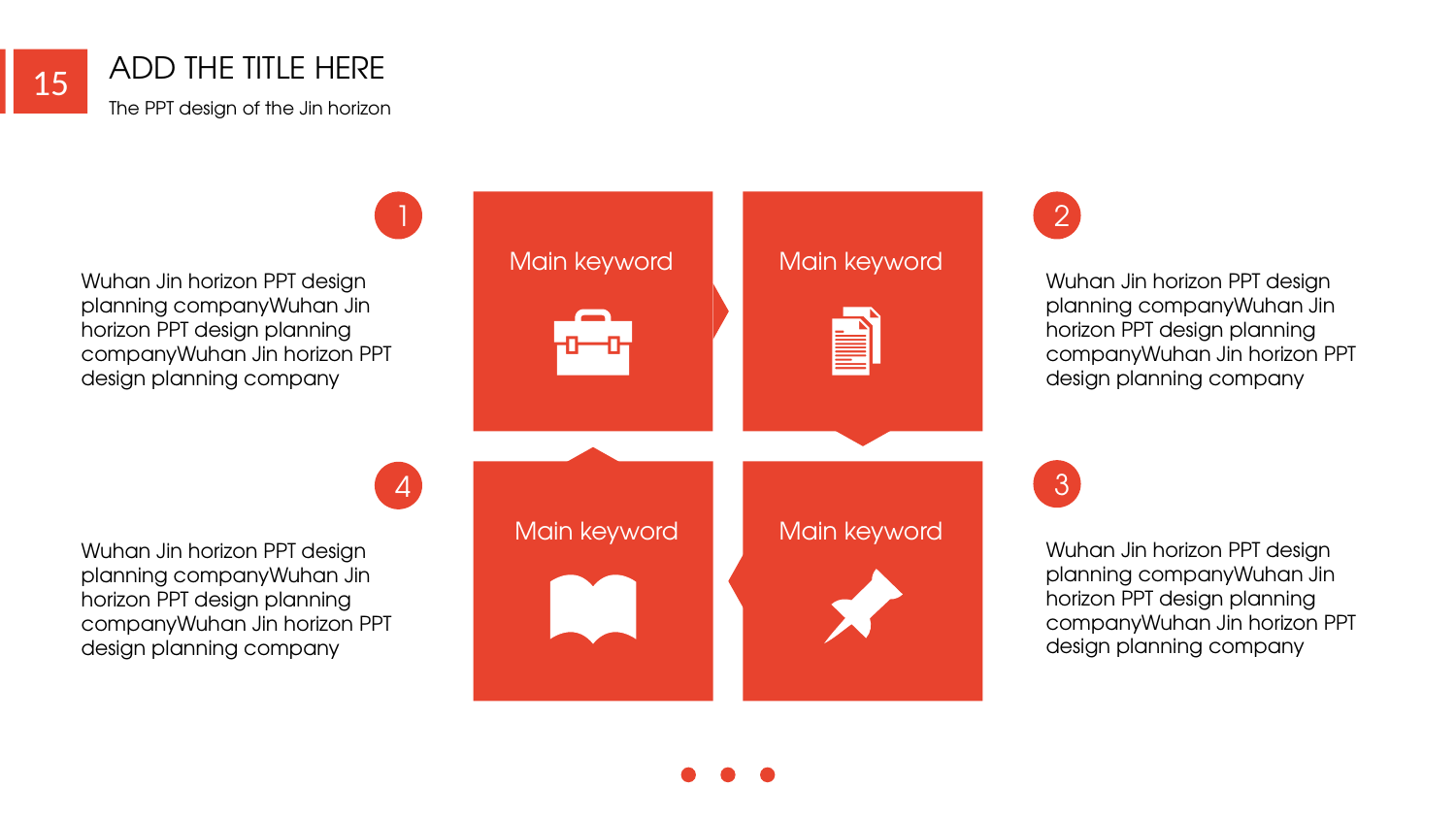

2
Wuhan Jin horizon PPT design planning companyWuhan Jin horizon PPT design planning companyWuhan Jin horizon PPT design planning company
1
Wuhan Jin horizon PPT design planning companyWuhan Jin horizon PPT design planning companyWuhan Jin horizon PPT design planning company
Main keyword

Main keyword

3
Wuhan Jin horizon PPT design planning companyWuhan Jin horizon PPT design planning companyWuhan Jin horizon PPT design planning company

4
Wuhan Jin horizon PPT design planning companyWuhan Jin horizon PPT design planning companyWuhan Jin horizon PPT design planning company
Main keyword

Main keyword